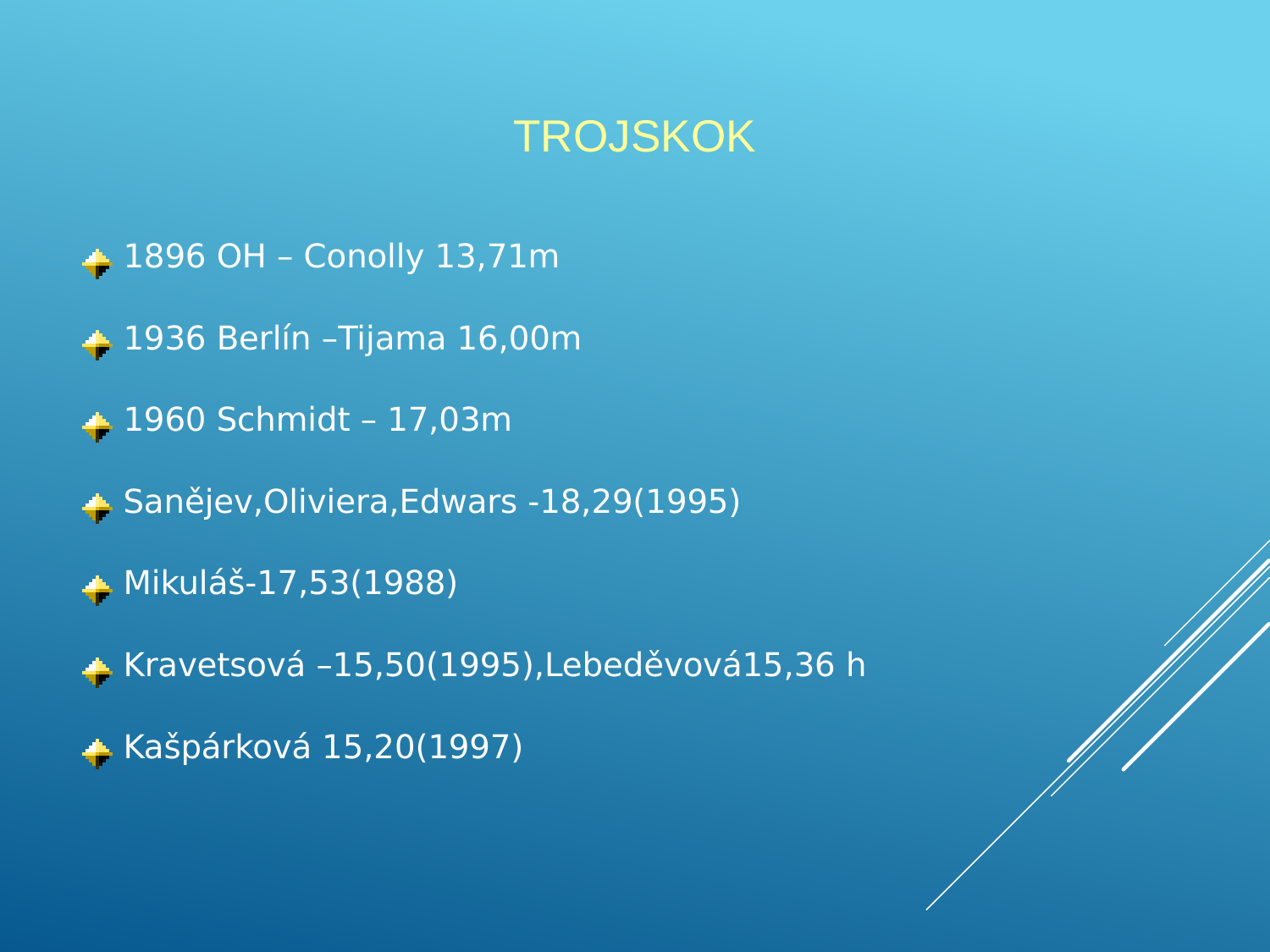

TROJSKOK
1896 OH – Conolly 13,71m
1936 Berlín –Tijama 16,00m
1960 Schmidt – 17,03m
Sanějev,Oliviera,Edwars -18,29(1995)
Mikuláš-17,53(1988)
Kravetsová –15,50(1995),Lebeděvová15,36 h
Kašpárková 15,20(1997)